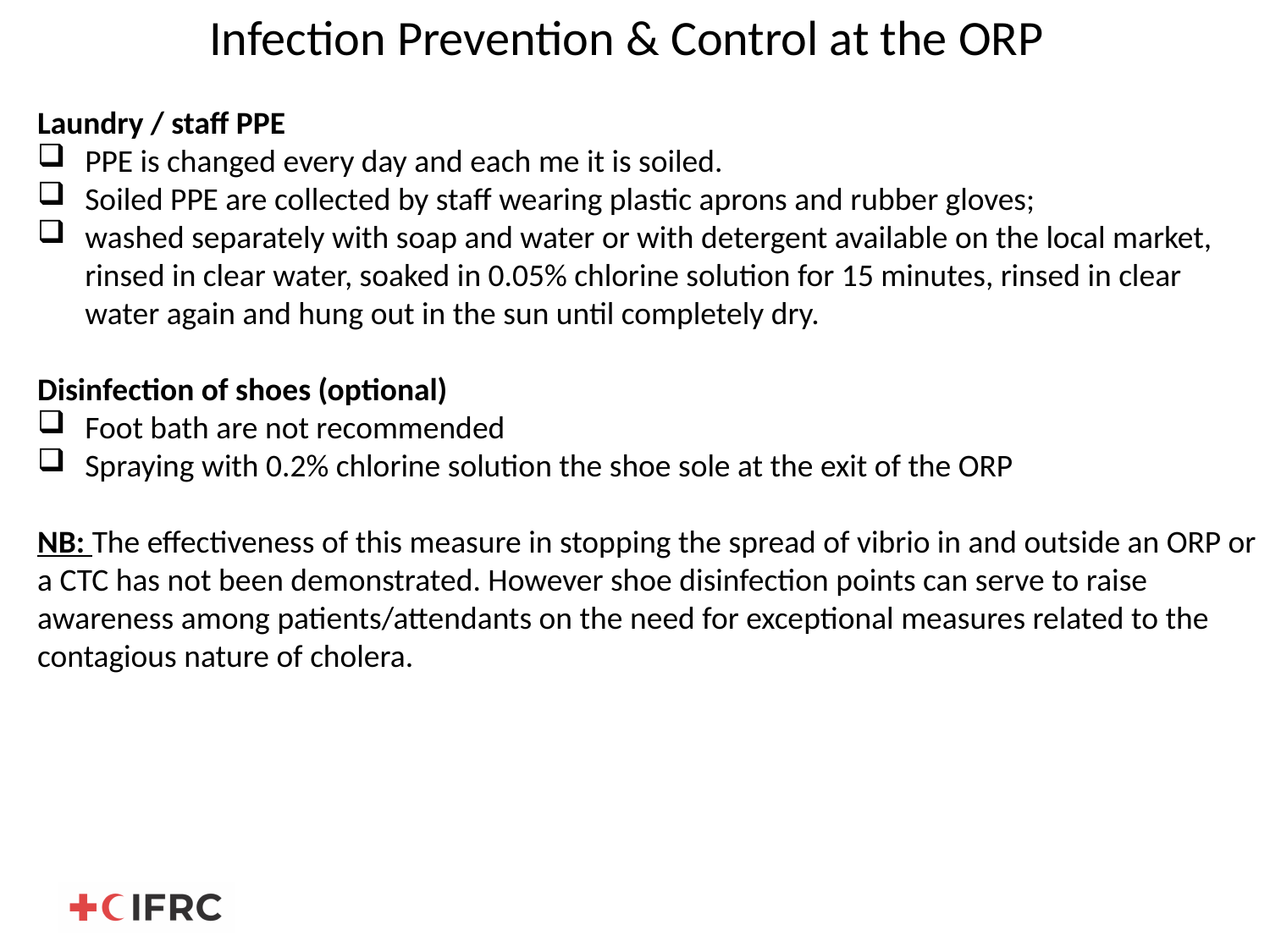

# Infection Prevention & Control at the ORP
Laundry / staff PPE
PPE is changed every day and each me it is soiled.
Soiled PPE are collected by staff wearing plastic aprons and rubber gloves;
washed separately with soap and water or with detergent available on the local market, rinsed in clear water, soaked in 0.05% chlorine solution for 15 minutes, rinsed in clear water again and hung out in the sun until completely dry.

Disinfection of shoes (optional)
Foot bath are not recommended
Spraying with 0.2% chlorine solution the shoe sole at the exit of the ORP

NB: The effectiveness of this measure in stopping the spread of vibrio in and outside an ORP or a CTC has not been demonstrated. However shoe disinfection points can serve to raise awareness among patients/attendants on the need for exceptional measures related to the contagious nature of cholera.